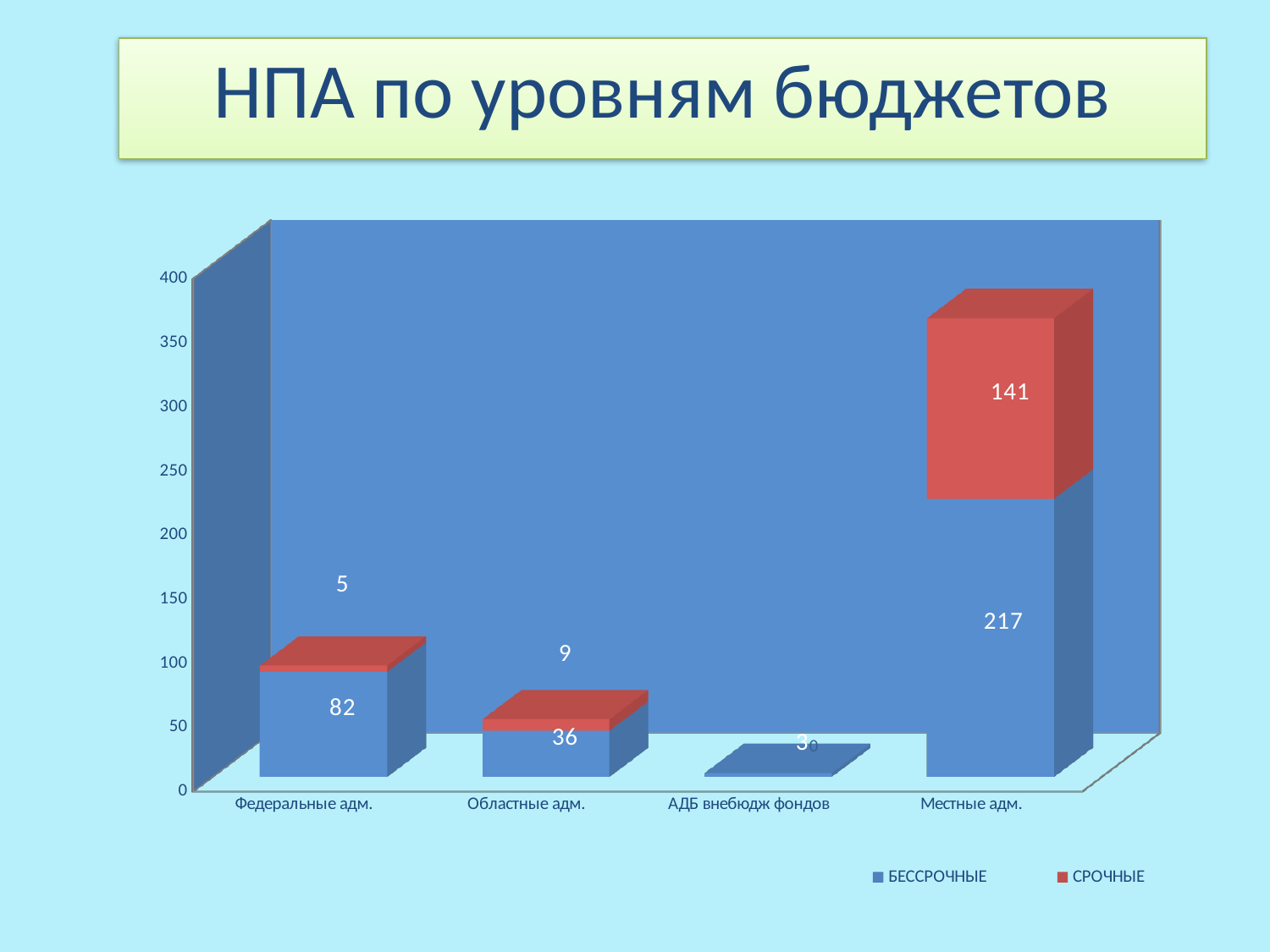

# НПА по уровням бюджетов

[unsupported chart]